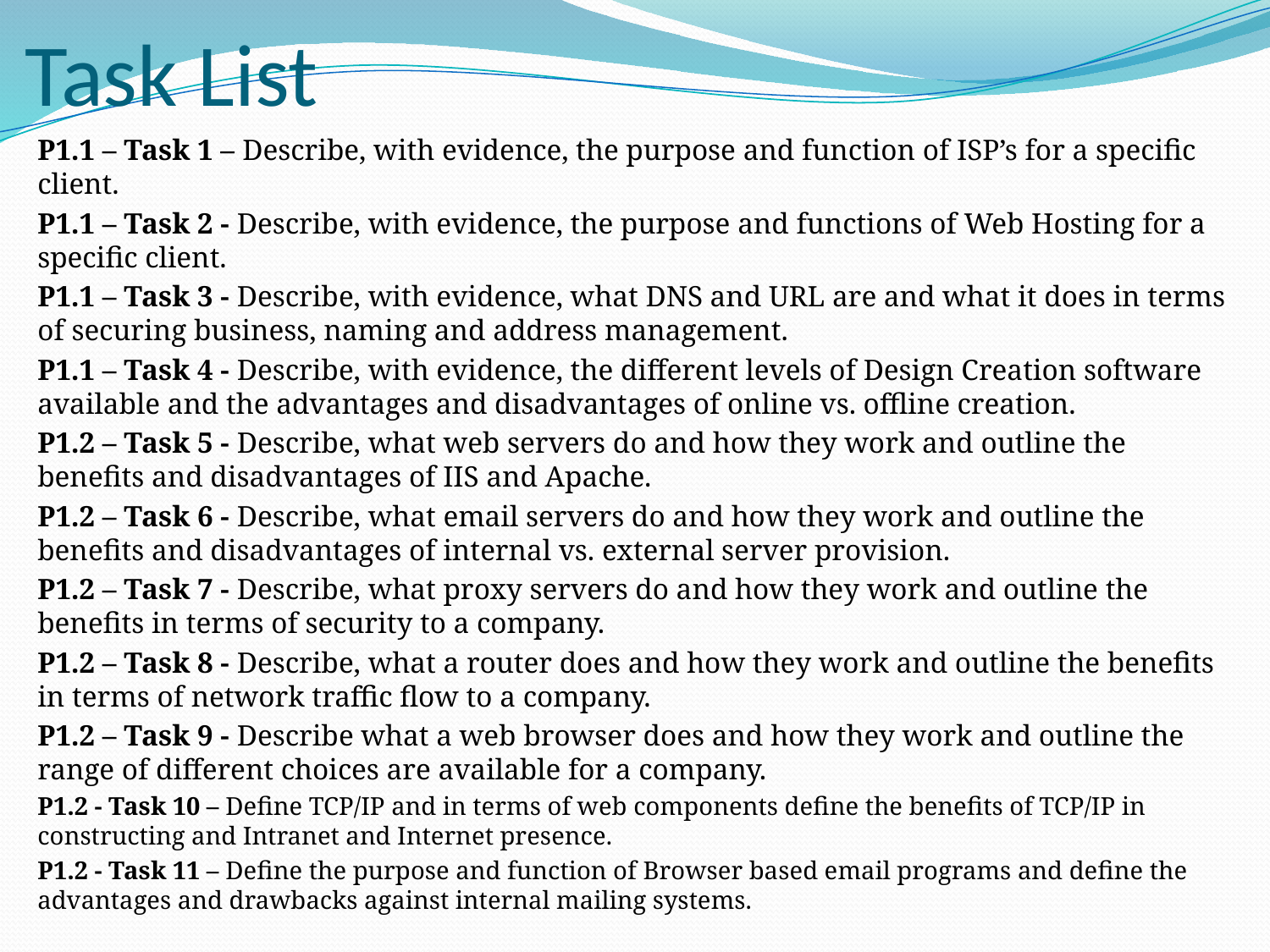

# Task List
P1.1 – Task 1 – Describe, with evidence, the purpose and function of ISP’s for a specific client.
P1.1 – Task 2 - Describe, with evidence, the purpose and functions of Web Hosting for a specific client.
P1.1 – Task 3 - Describe, with evidence, what DNS and URL are and what it does in terms of securing business, naming and address management.
P1.1 – Task 4 - Describe, with evidence, the different levels of Design Creation software available and the advantages and disadvantages of online vs. offline creation.
P1.2 – Task 5 - Describe, what web servers do and how they work and outline the benefits and disadvantages of IIS and Apache.
P1.2 – Task 6 - Describe, what email servers do and how they work and outline the benefits and disadvantages of internal vs. external server provision.
P1.2 – Task 7 - Describe, what proxy servers do and how they work and outline the benefits in terms of security to a company.
P1.2 – Task 8 - Describe, what a router does and how they work and outline the benefits in terms of network traffic flow to a company.
P1.2 – Task 9 - Describe what a web browser does and how they work and outline the range of different choices are available for a company.
P1.2 - Task 10 – Define TCP/IP and in terms of web components define the benefits of TCP/IP in constructing and Intranet and Internet presence.
P1.2 - Task 11 – Define the purpose and function of Browser based email programs and define the advantages and drawbacks against internal mailing systems.